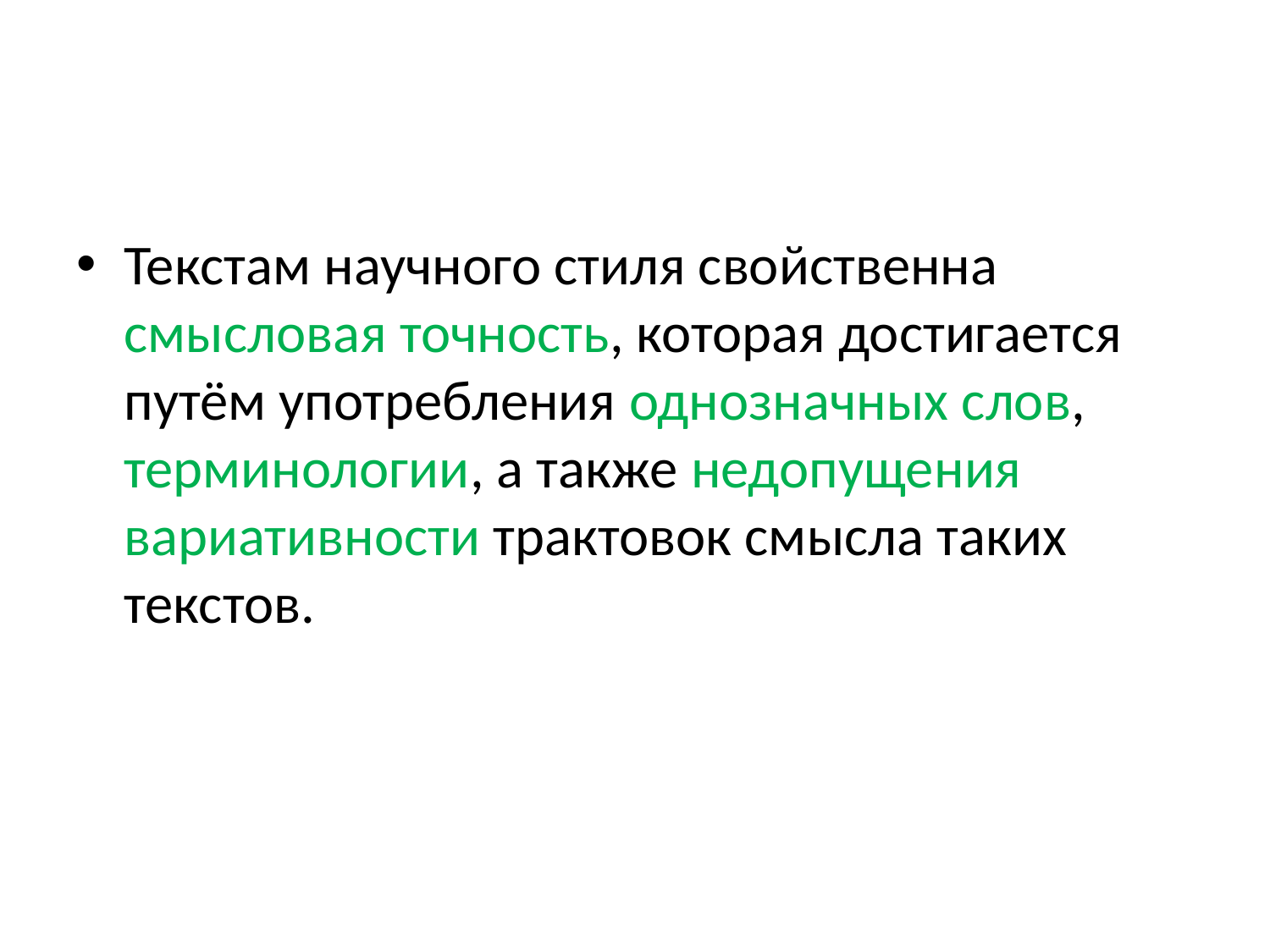

#
Текстам научного стиля свойственна смысловая точность, которая достигается путём употребления однозначных слов, терминологии, а также недопущения вариативности трактовок смысла таких текстов.